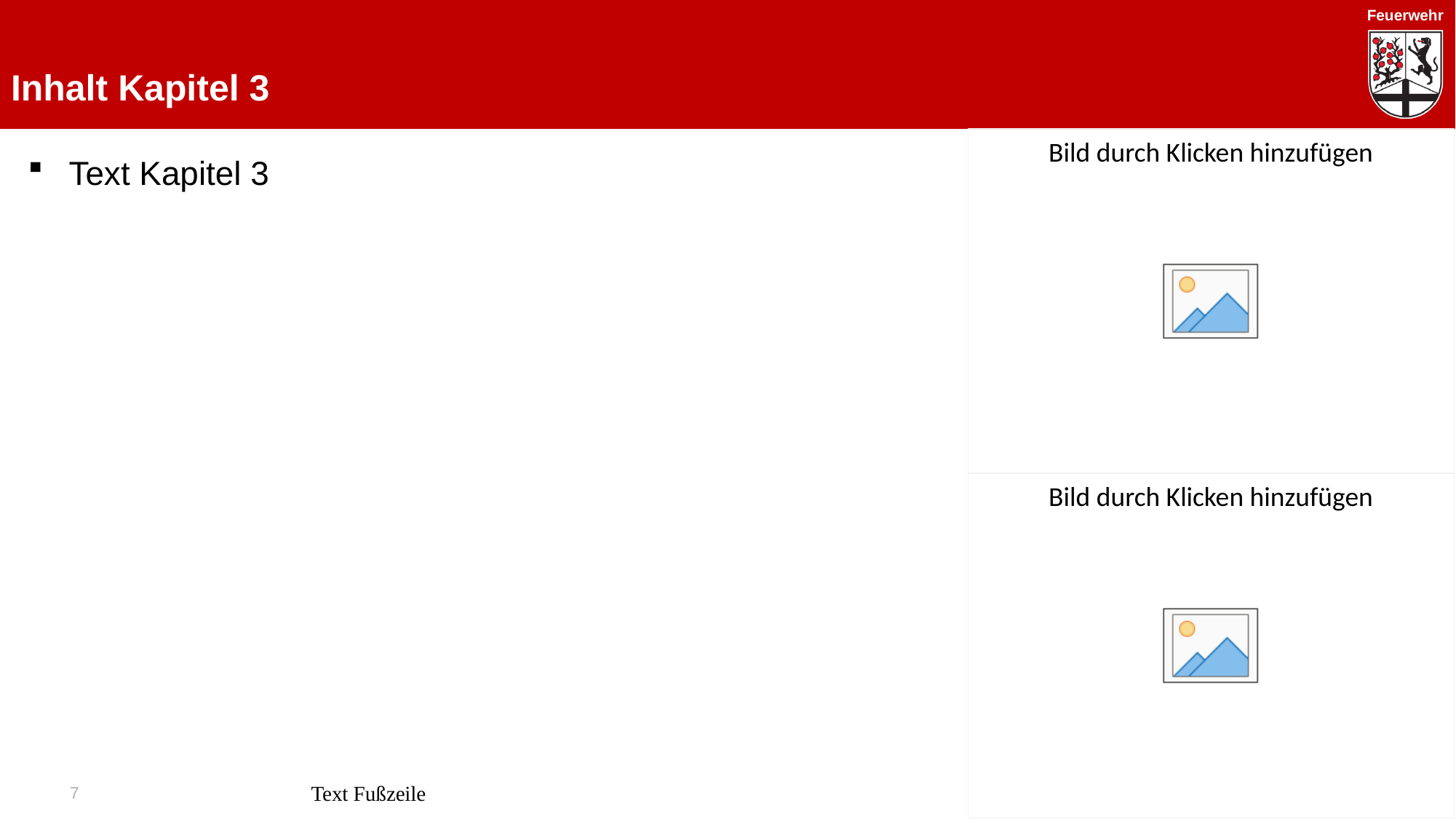

# Inhalt Kapitel 3
Text Kapitel 3

7
Text Fußzeile